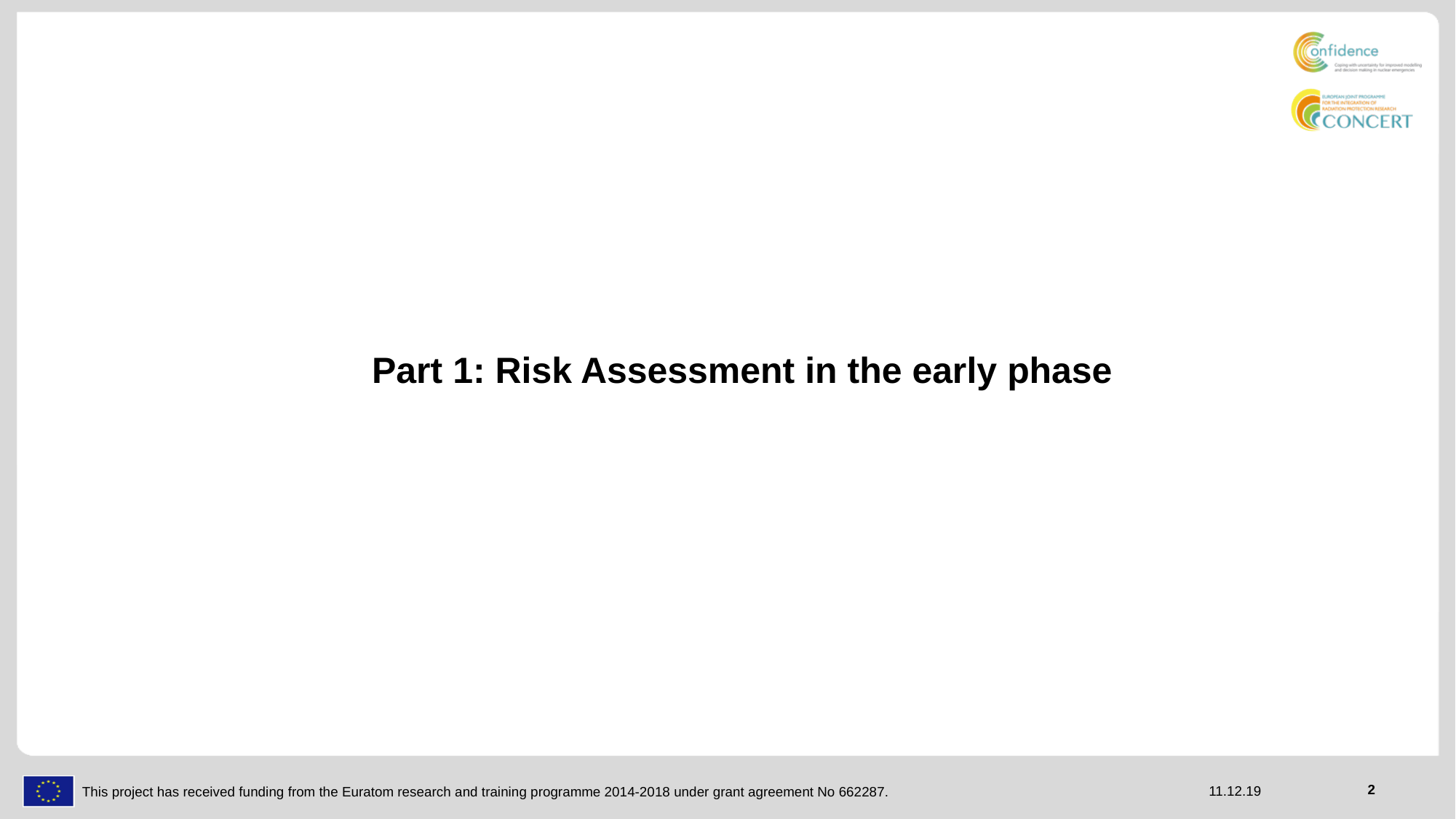

# Part 1: Risk Assessment in the early phase